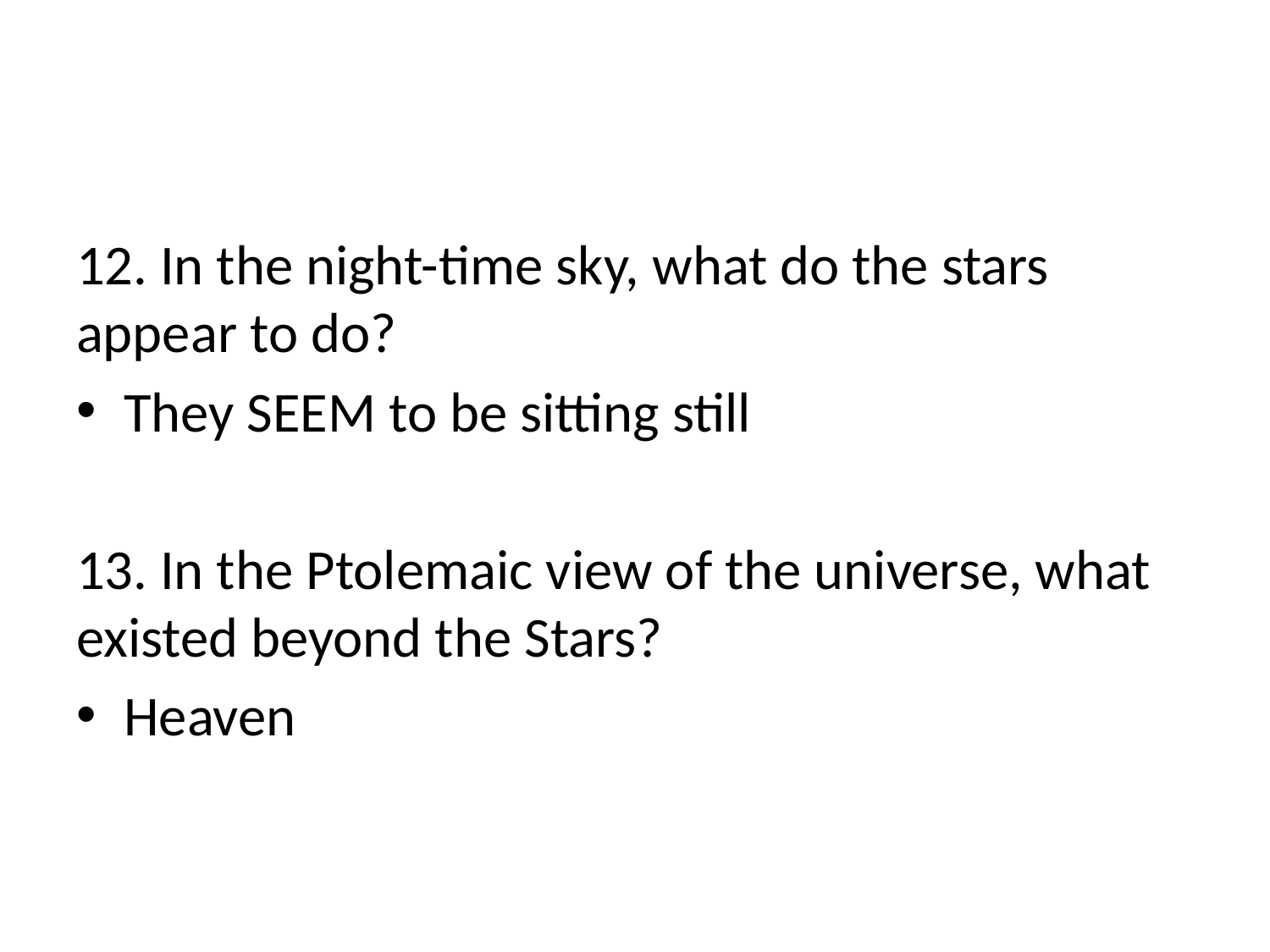

#
12. In the night-time sky, what do the stars appear to do?
They SEEM to be sitting still

13. In the Ptolemaic view of the universe, what existed beyond the Stars?
Heaven